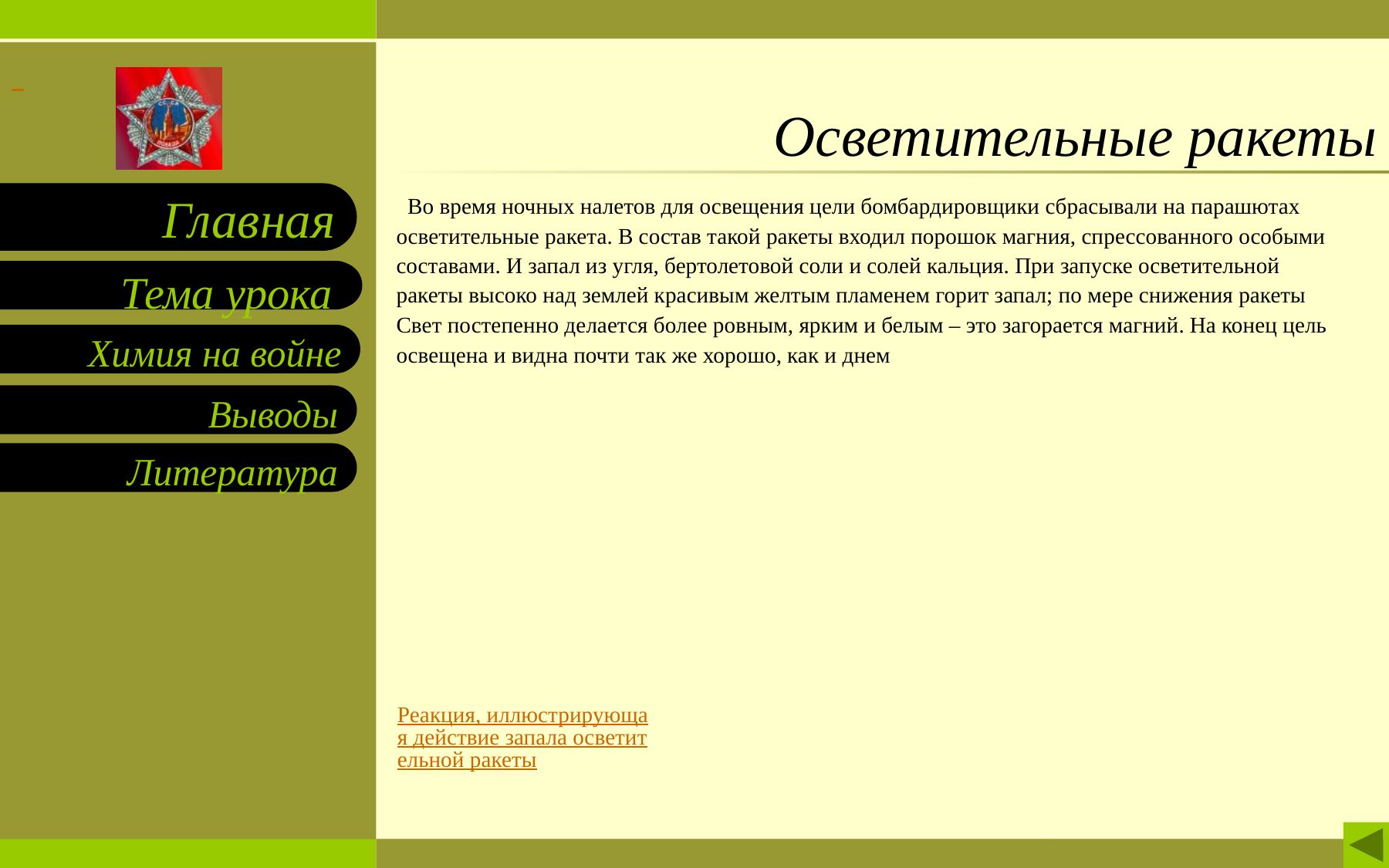

# Осветительные ракеты
  Во время ночных налетов для освещения цели бомбардировщики сбрасывали на парашютах осветительные ракета. В состав такой ракеты входил порошок магния, спрессованного особыми составами. И запал из угля, бертолетовой соли и солей кальция. При запуске осветительной ракеты высоко над землей красивым желтым пламенем горит запал; по мере снижения ракеты
Свет постепенно делается более ровным, ярким и белым – это загорается магний. На конец цель освещена и видна почти так же хорошо, как и днем
Тема урока
Реакция, иллюстрирующая действие запала осветительной ракеты